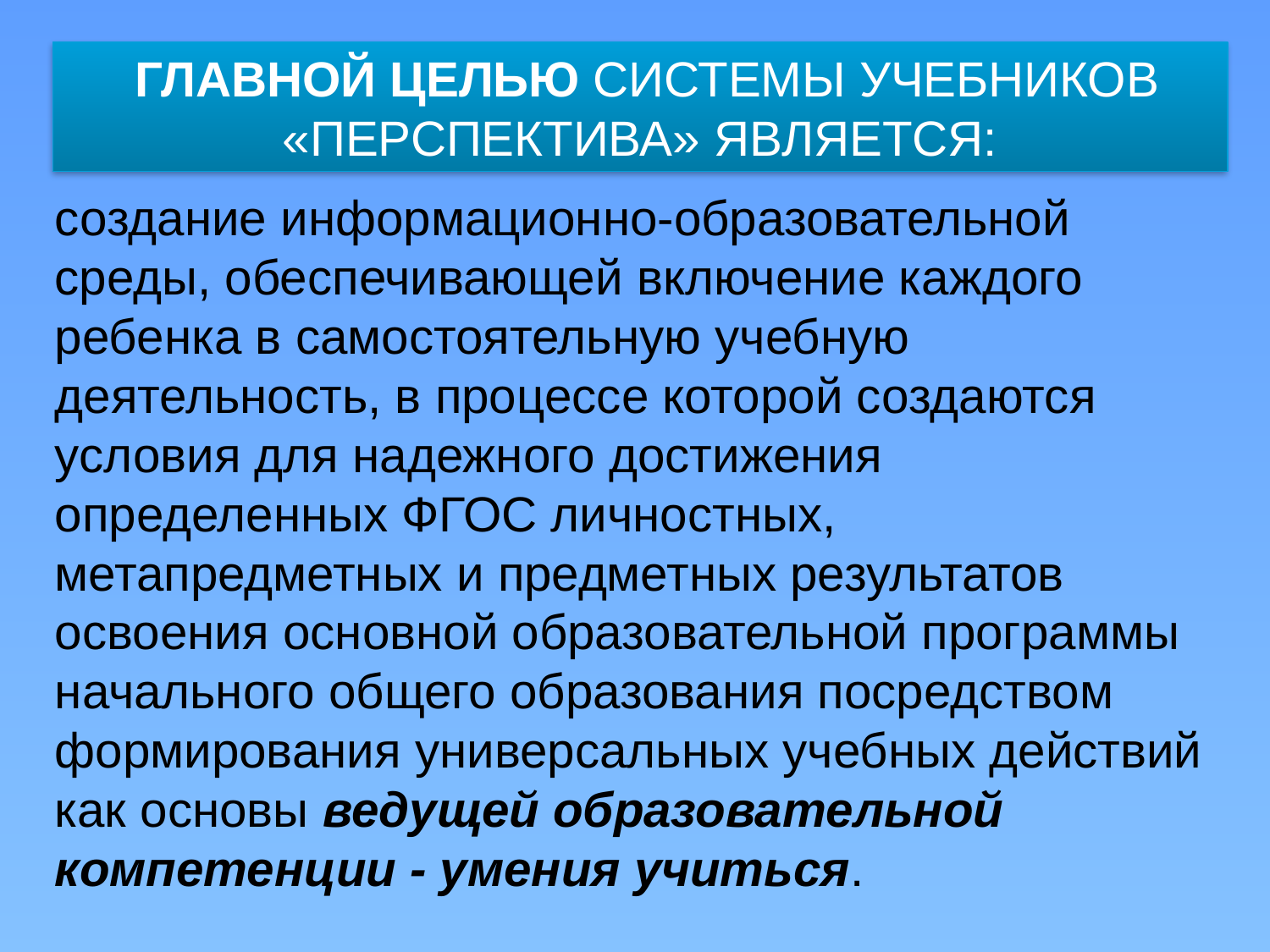

# Главной целью системы учебников «Перспектива» является:
создание информационно-образовательной среды, обеспечивающей включение каждого ребенка в самостоятельную учебную деятельность, в процессе которой создаются условия для надежного достижения определенных ФГОС личностных, метапредметных и предметных результатов освоения основной образовательной программы начального общего образования посредством формирования универсальных учебных действий как основы ведущей образовательной компетенции - умения учиться.